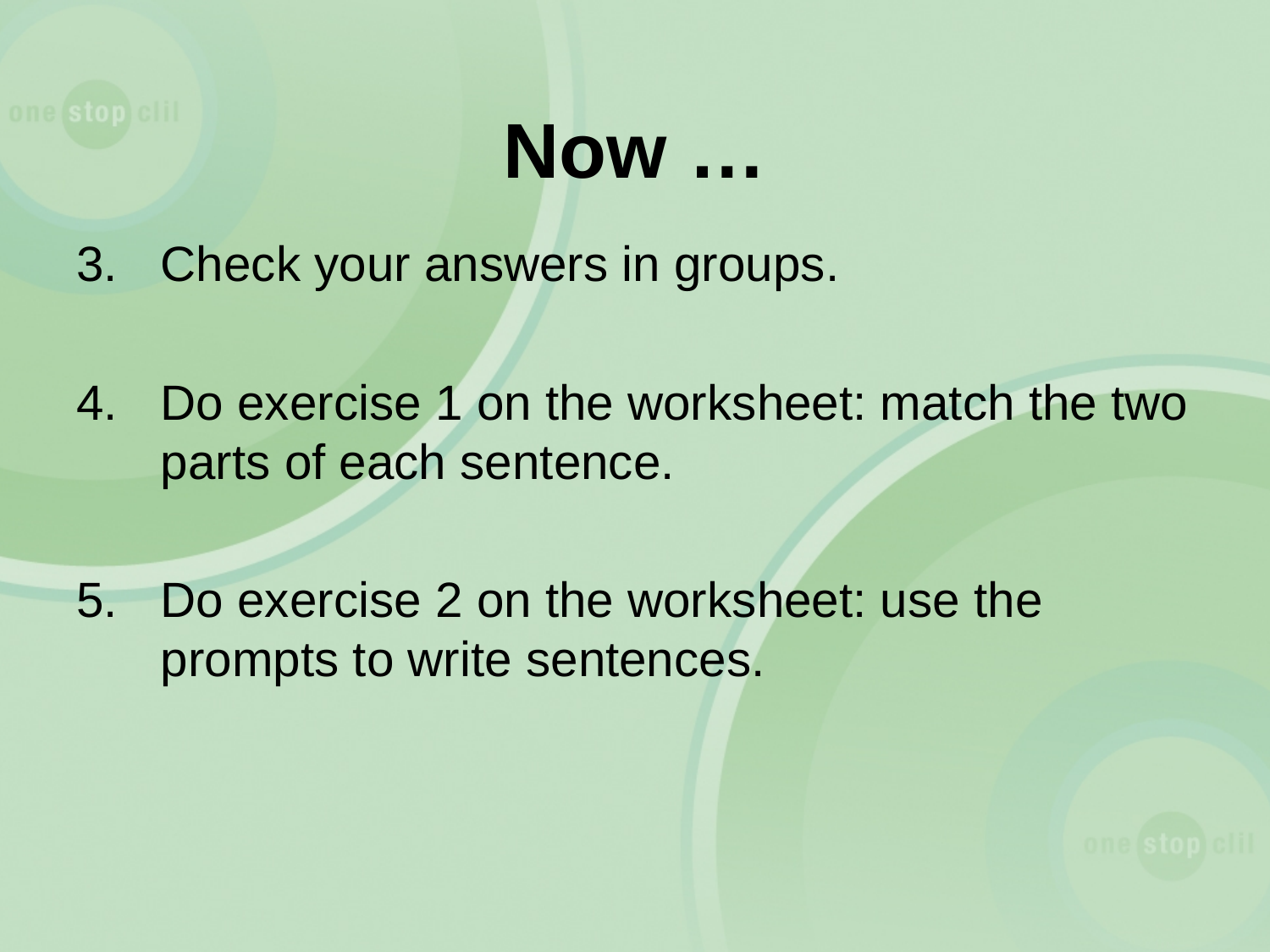

# Now …
Check your answers in groups.

Do exercise 1 on the worksheet: match the two parts of each sentence.

5.	Do exercise 2 on the worksheet: use the prompts to write sentences.